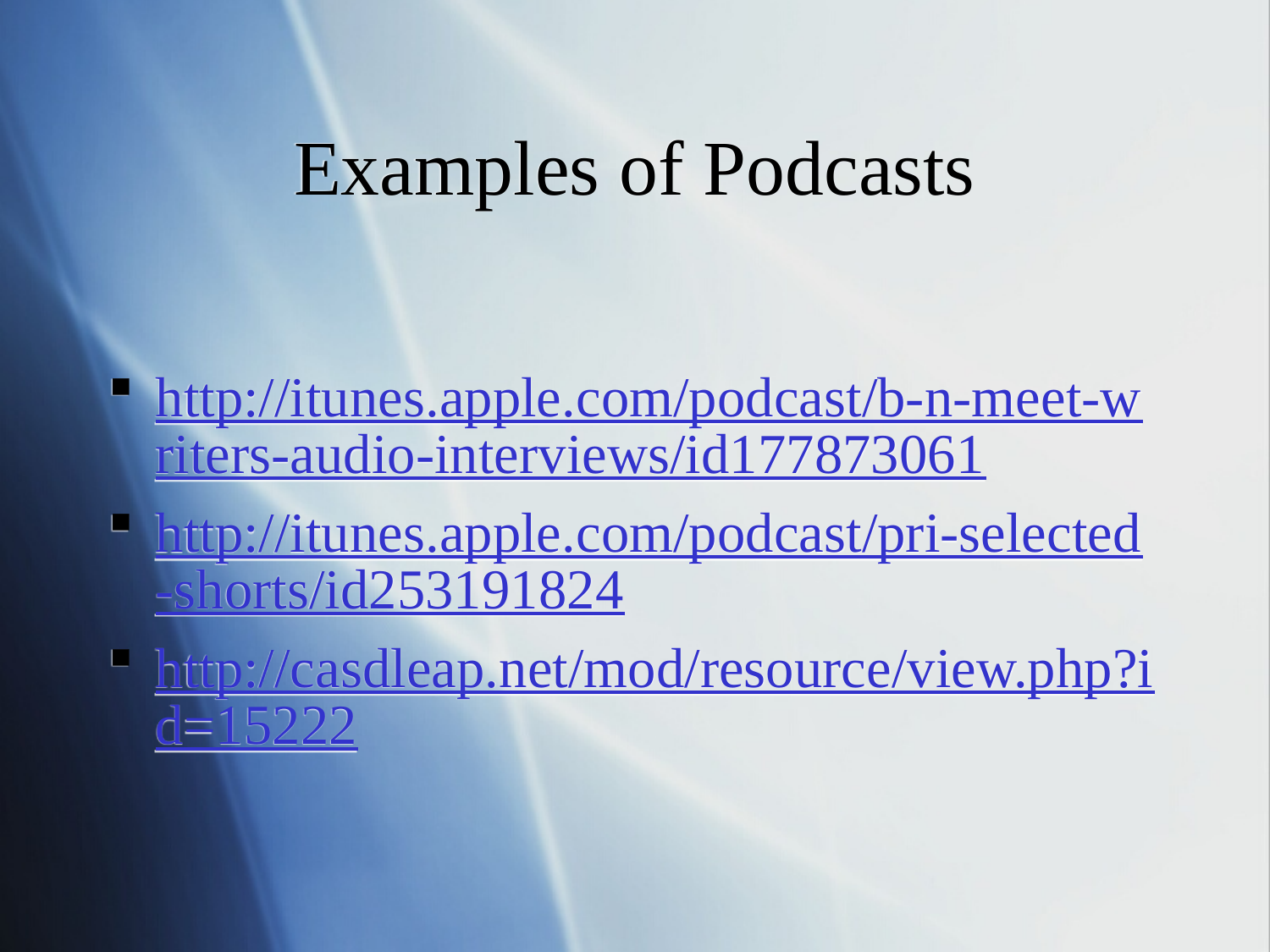

# Examples of Podcasts

http://itunes.apple.com/podcast/b-n-meet-writers-audio-interviews/id177873061
http://itunes.apple.com/podcast/pri-selected-shorts/id253191824
http://casdleap.net/mod/resource/view.php?id=15222